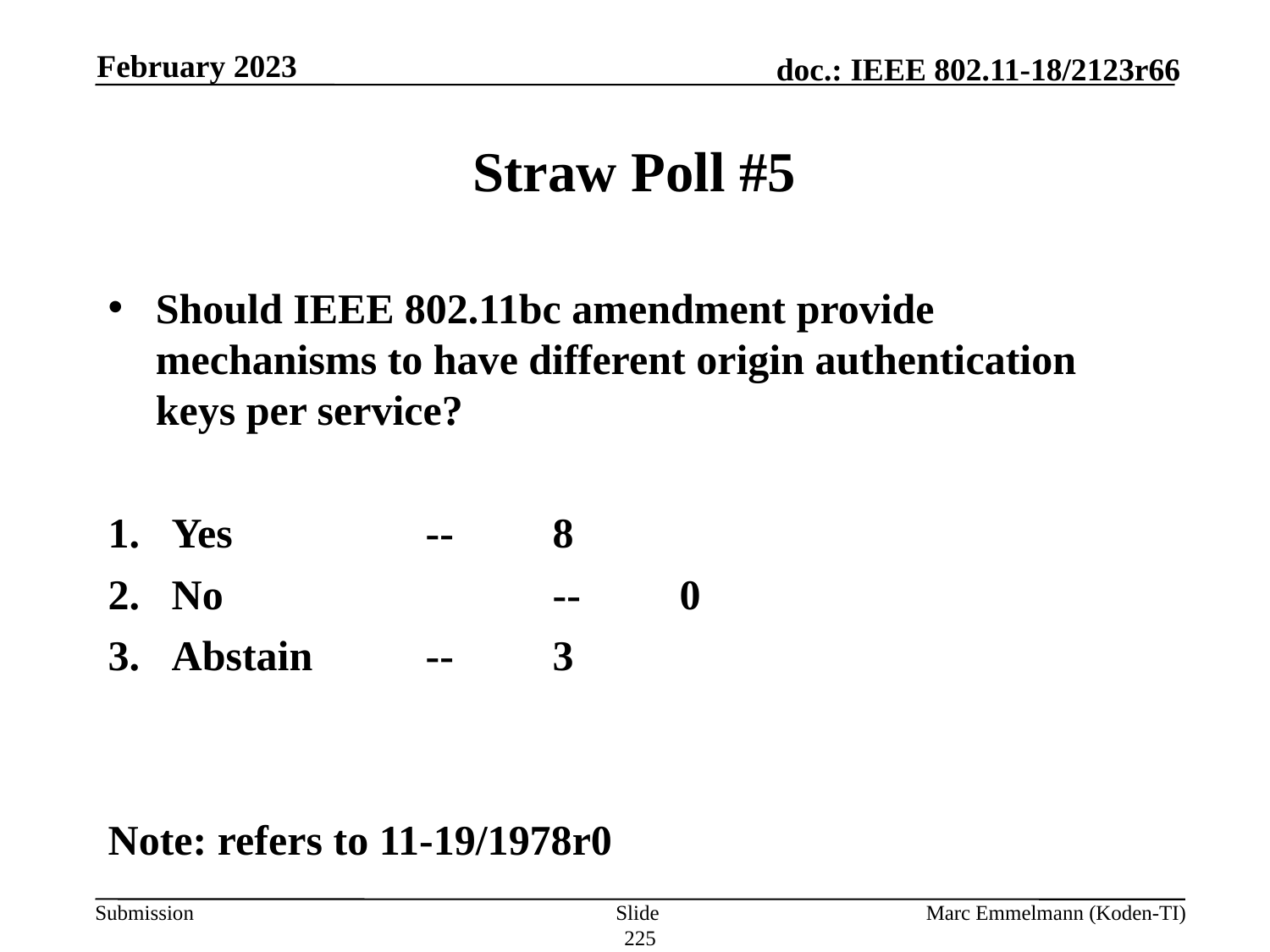

February 2023
# Straw Poll #5
Should IEEE 802.11bc amendment provide mechanisms to have different origin authentication keys per service?

Yes		--	8
No			--	0
Abstain	--	3

Note: refers to 11-19/1978r0
Slide 225
Marc Emmelmann (Koden-TI)